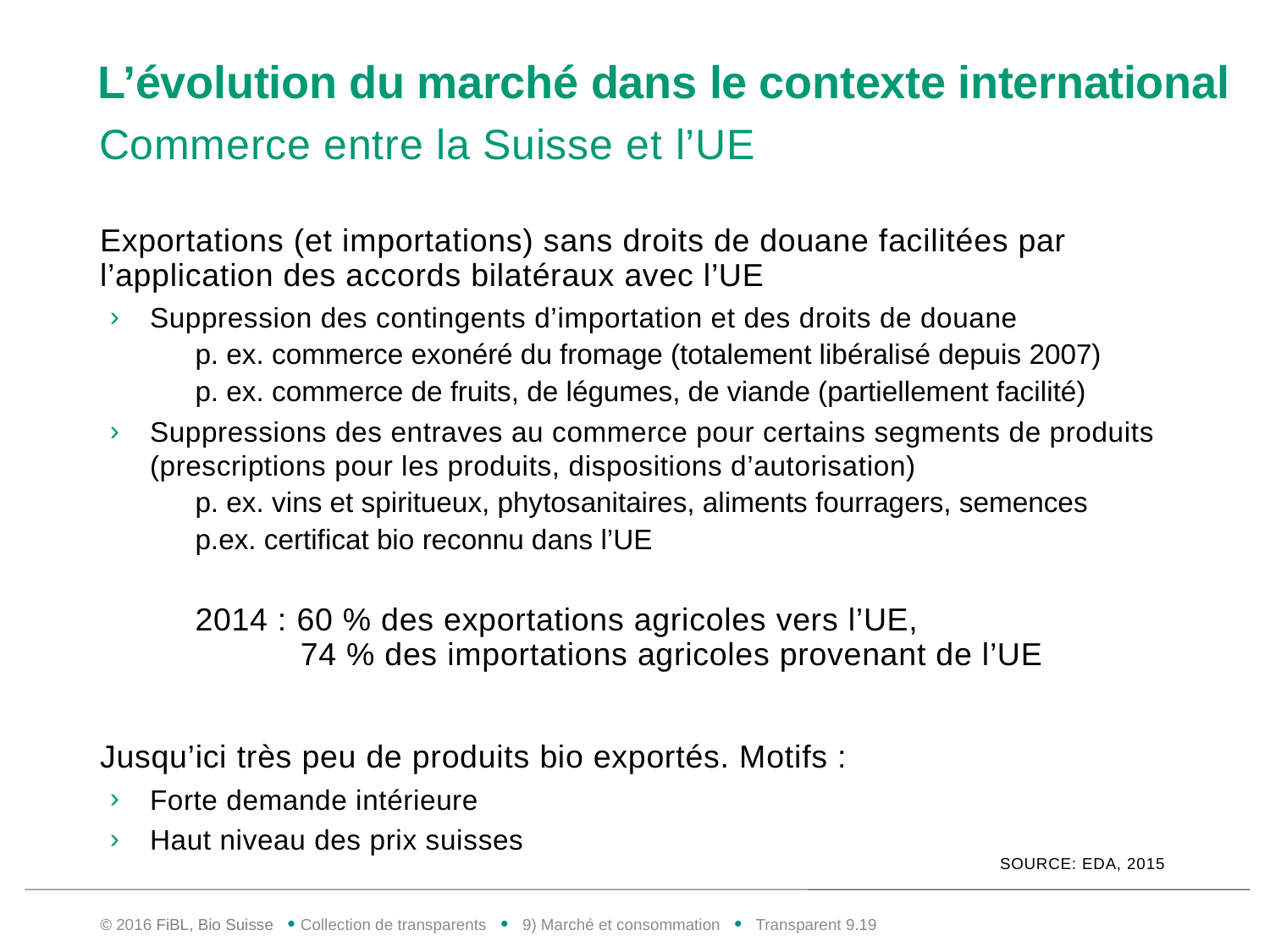

# L’évolution du marché dans le contexte international
Commerce entre la Suisse et l’UE
Exportations (et importations) sans droits de douane facilitées par l’application des accords bilatéraux avec l’UE
Suppression des contingents d’importation et des droits de douane
p. ex. commerce exonéré du fromage (totalement libéralisé depuis 2007)
p. ex. commerce de fruits, de légumes, de viande (partiellement facilité)
Suppressions des entraves au commerce pour certains segments de produits (prescriptions pour les produits, dispositions d’autorisation)
p. ex. vins et spiritueux, phytosanitaires, aliments fourragers, semences
p.ex. certificat bio reconnu dans l’UE

2014 : 60 % des exportations agricoles vers l’UE,
           74 % des importations agricoles provenant de l’UE

Jusqu’ici très peu de produits bio exportés. Motifs :
Forte demande intérieure
Haut niveau des prix suisses
SOURCE: EDA, 2015
© 2016 FiBL, Bio Suisse   • Collection de transparents   •   9) Marché et consommation   •   Transparent 9.19